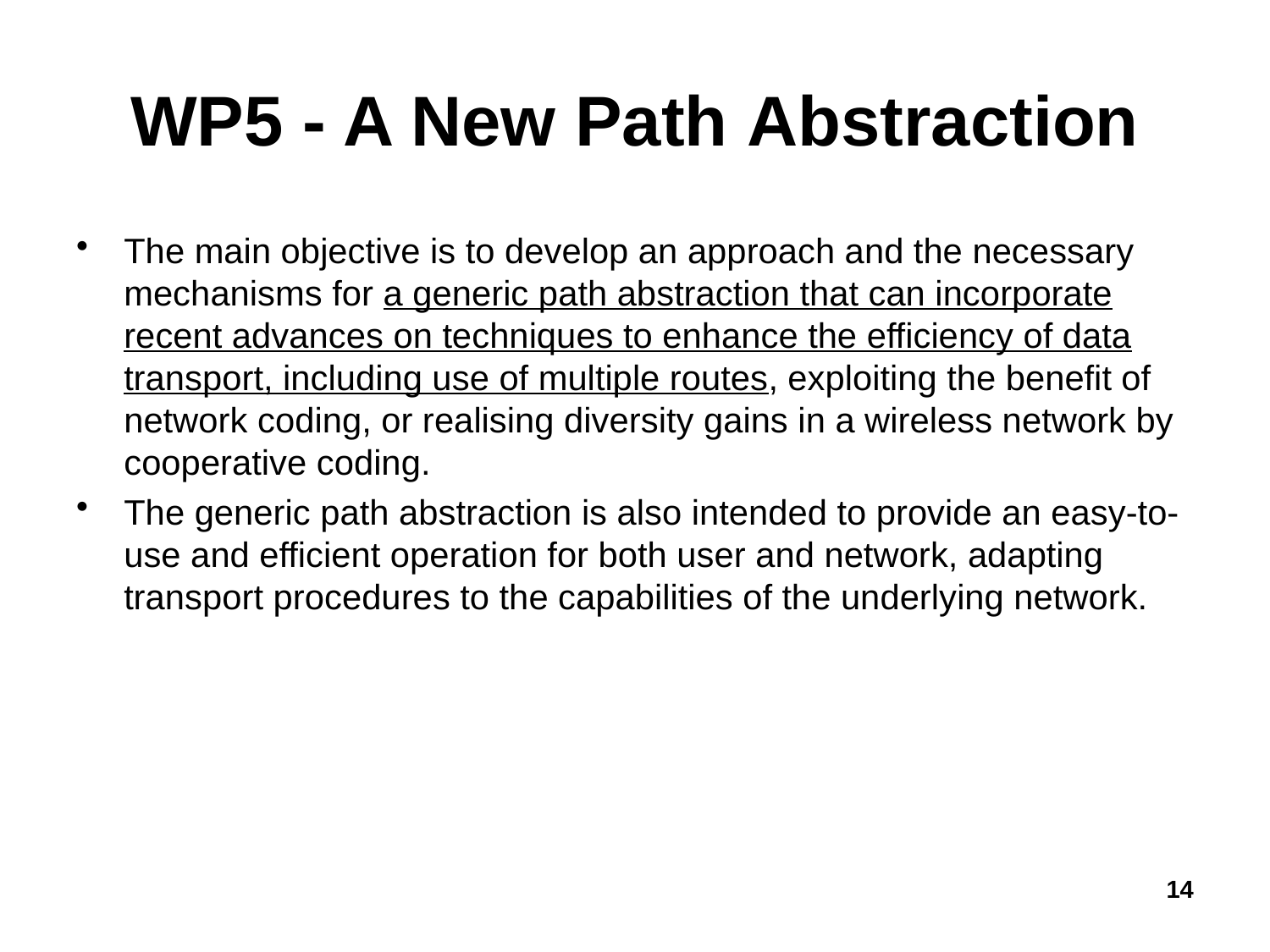

# WP5 - A New Path Abstraction
The main objective is to develop an approach and the necessary mechanisms for a generic path abstraction that can incorporate recent advances on techniques to enhance the efficiency of data transport, including use of multiple routes, exploiting the benefit of network coding, or realising diversity gains in a wireless network by cooperative coding.
The generic path abstraction is also intended to provide an easy-to-use and efficient operation for both user and network, adapting transport procedures to the capabilities of the underlying network.
14